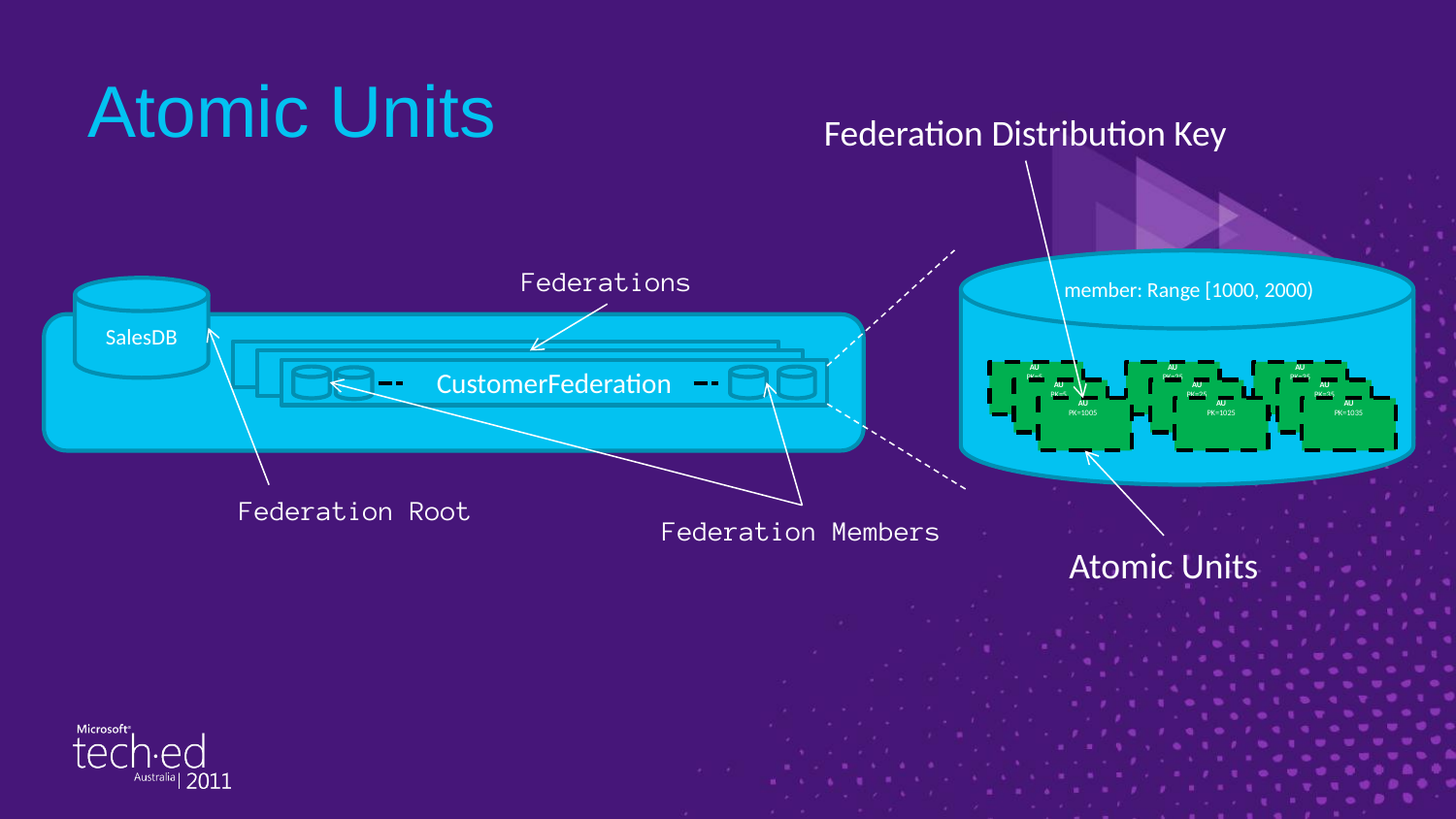

# Atomic Units
Federation Distribution Key

Federations
member: Range [1000, 2000)
SalesDB

CustomerFederationeration
CustomerFederationeration
CustomerFederation

AU
PK=5
AU
PK=25
AU
PK=35

AU
PK=5
AU
PK=25
AU
PK=35

AU
PK=1005
AU
PK=1025
AU
PK=1035
Federation Root
Federation Members
Atomic Units